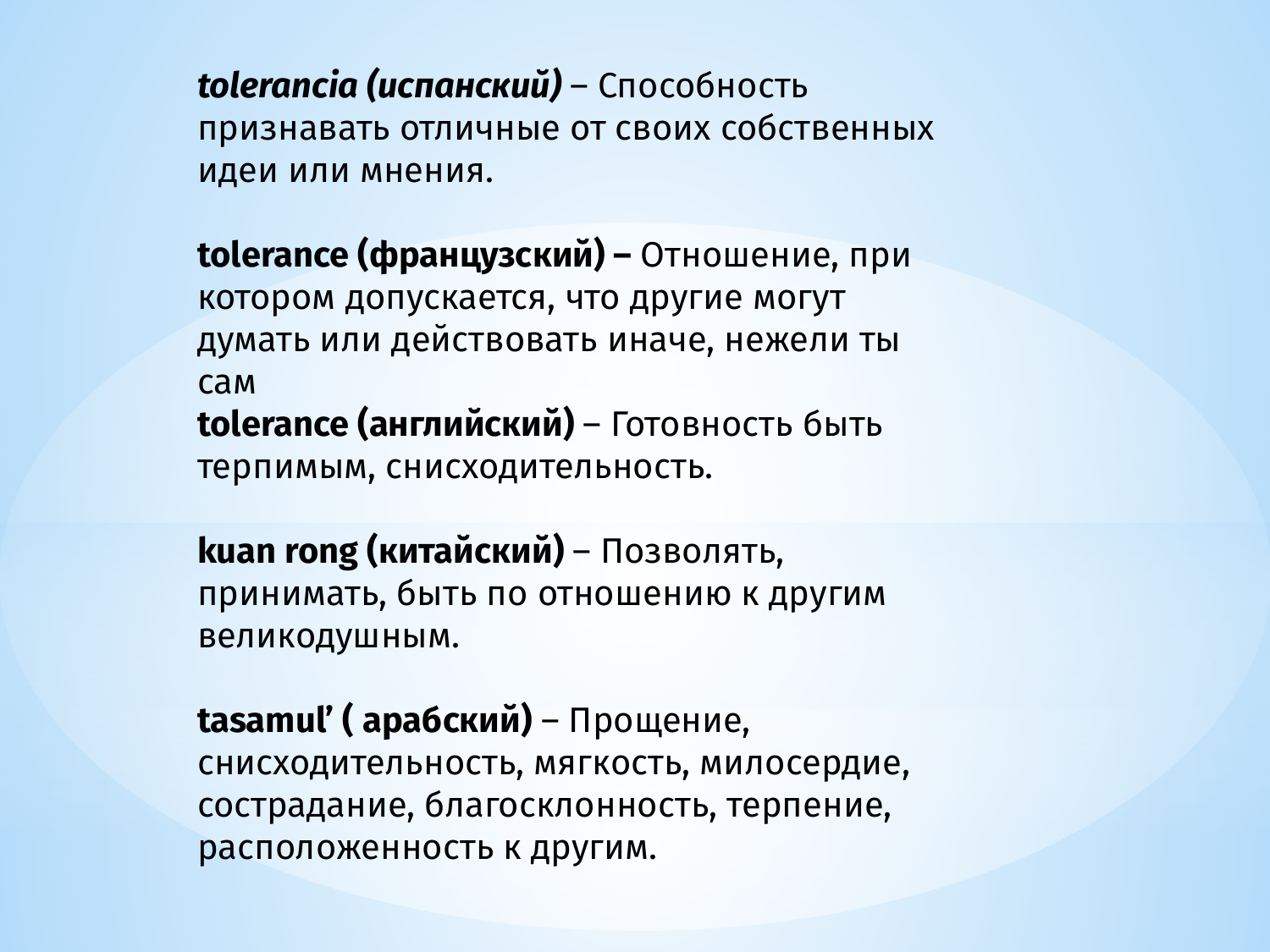

tolerancia (испанский) – Способность признавать отличные от своих собственных идеи или мнения.

tolerance (французский) – Отношение, при котором допускается, что другие могут думать или действовать иначе, нежели ты сам
tolerance (английский) – Готовность быть терпимым, снисходительность.

kuan rong (китайский) – Позволять, принимать, быть по отношению к другим великодушным.

tasamul’ ( арабский) – Прощение, снисходительность, мягкость, милосердие, сострадание, благосклонность, терпение, расположенность к другим.